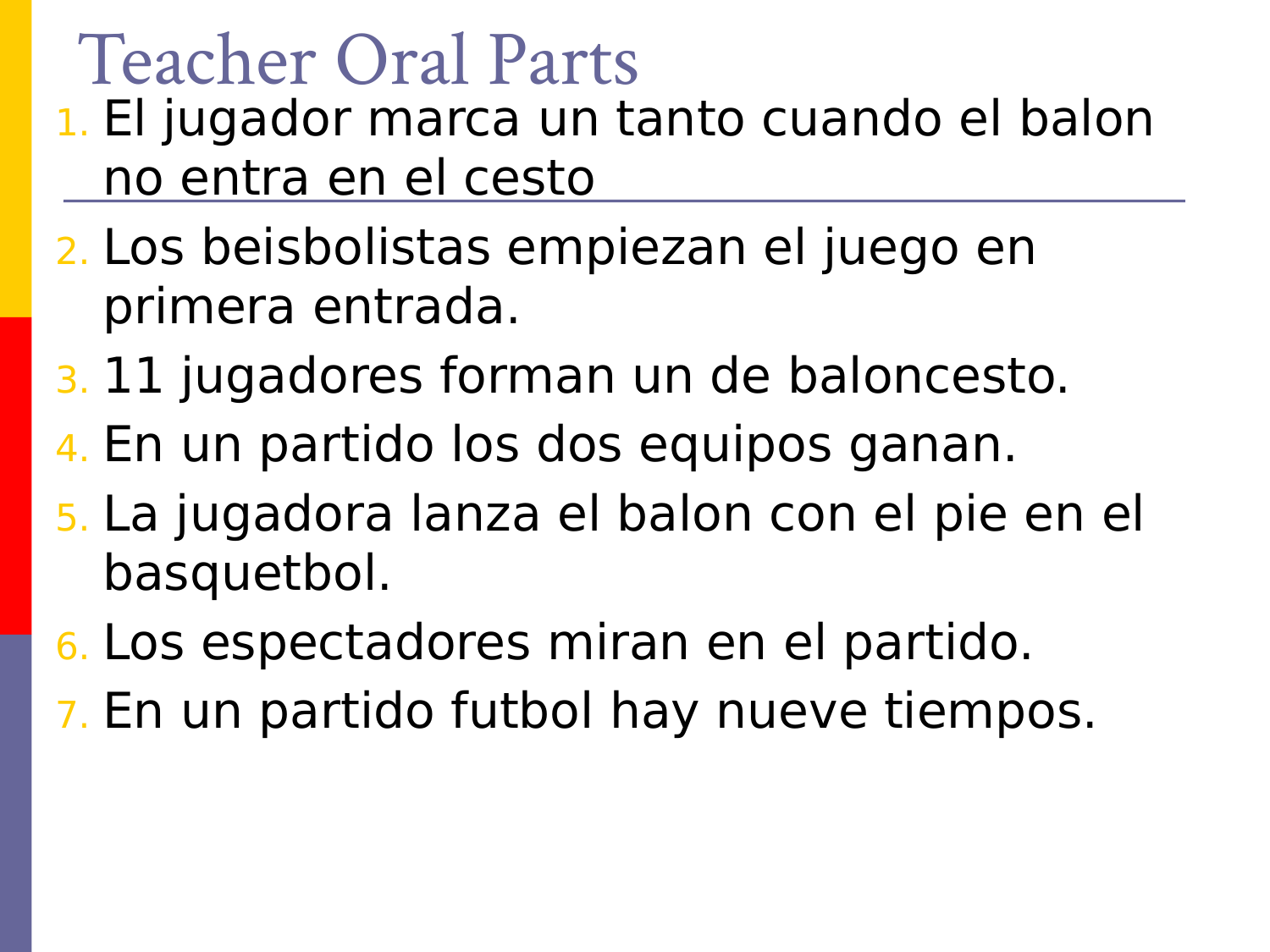

# Teacher Oral Parts
El jugador marca un tanto cuando el balon no entra en el cesto
Los beisbolistas empiezan el juego en primera entrada.
11 jugadores forman un de baloncesto.
En un partido los dos equipos ganan.
La jugadora lanza el balon con el pie en el basquetbol.
Los espectadores miran en el partido.
En un partido futbol hay nueve tiempos.